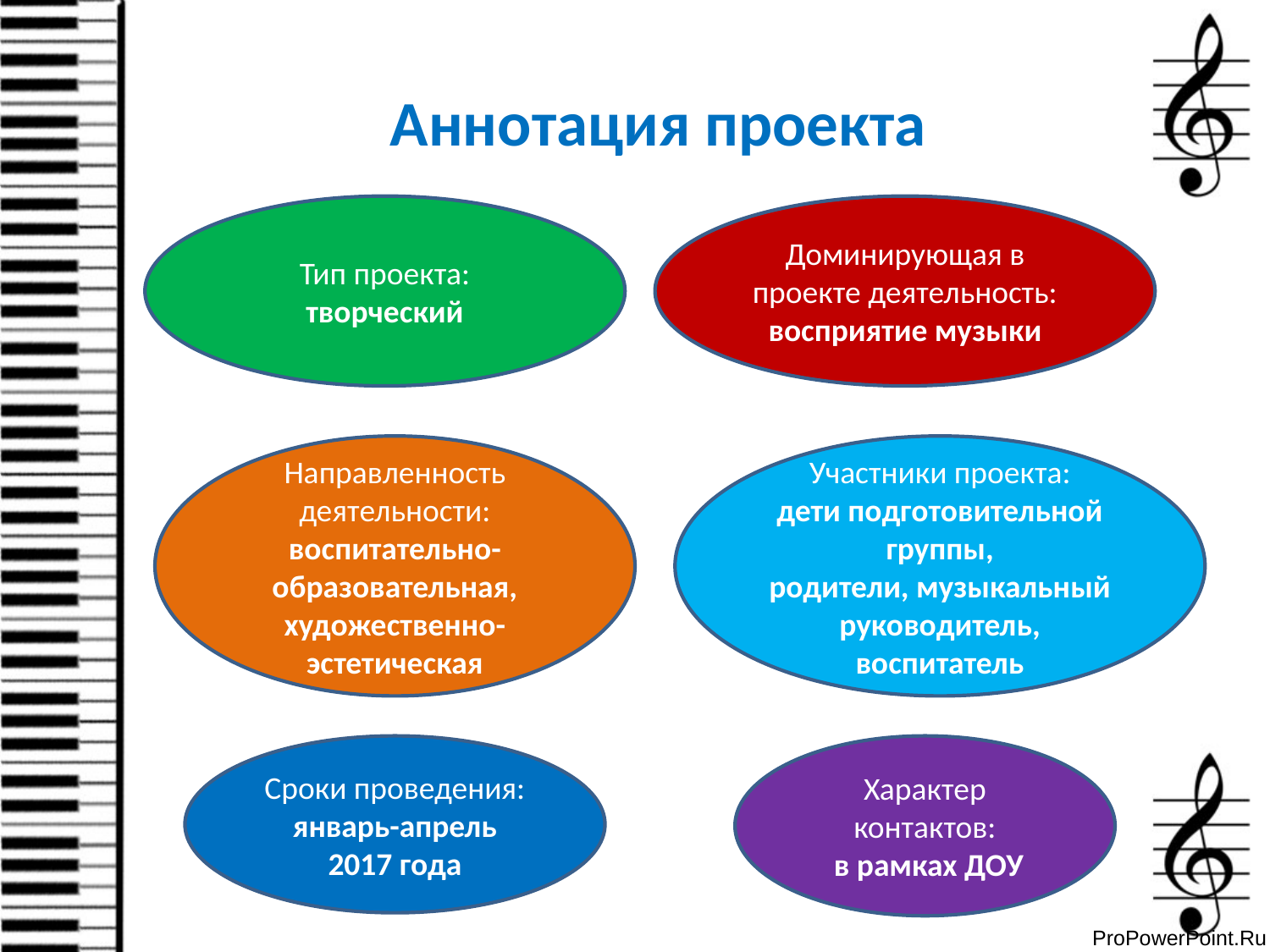

Аннотация проекта
Тип проекта:
творческий
Доминирующая в проекте деятельность:
восприятие музыки
Направленность деятельности:
воспитательно-образовательная, художественно-эстетическая
Участники проекта:
дети подготовительной группы,
родители, музыкальный руководитель,
воспитатель
Сроки проведения:
январь-апрель 2017 года
Характер контактов:
 в рамках ДОУ